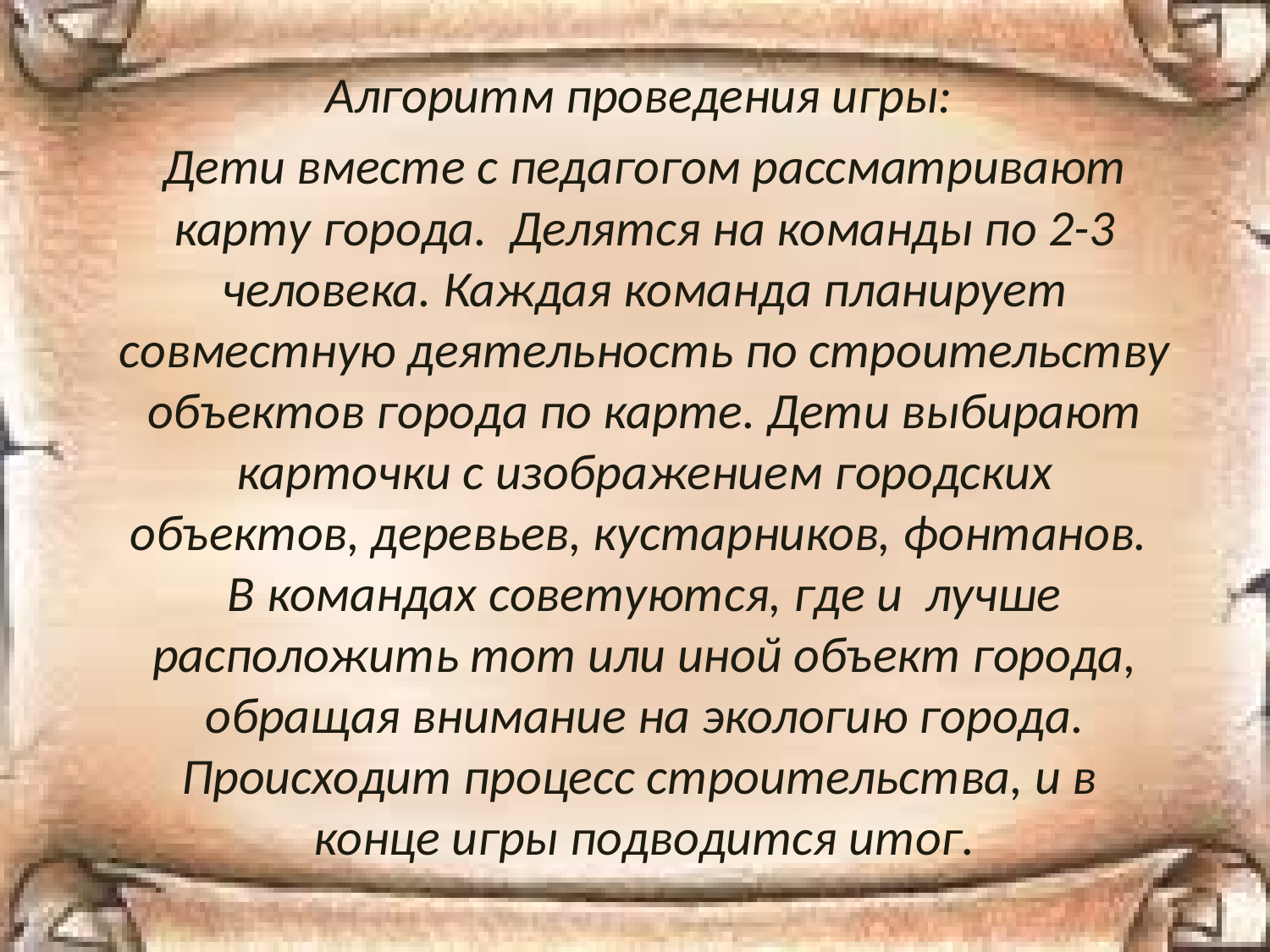

Алгоритм проведения игры:
Дети вместе с педагогом рассматривают карту города.  Делятся на команды по 2-3 человека. Каждая команда планирует совместную деятельность по строительству объектов города по карте. Дети выбирают карточки с изображением городских объектов, деревьев, кустарников, фонтанов.  В командах советуются, где и  лучше расположить тот или иной объект города, обращая внимание на экологию города. Происходит процесс строительства, и в  конце игры подводится итог.